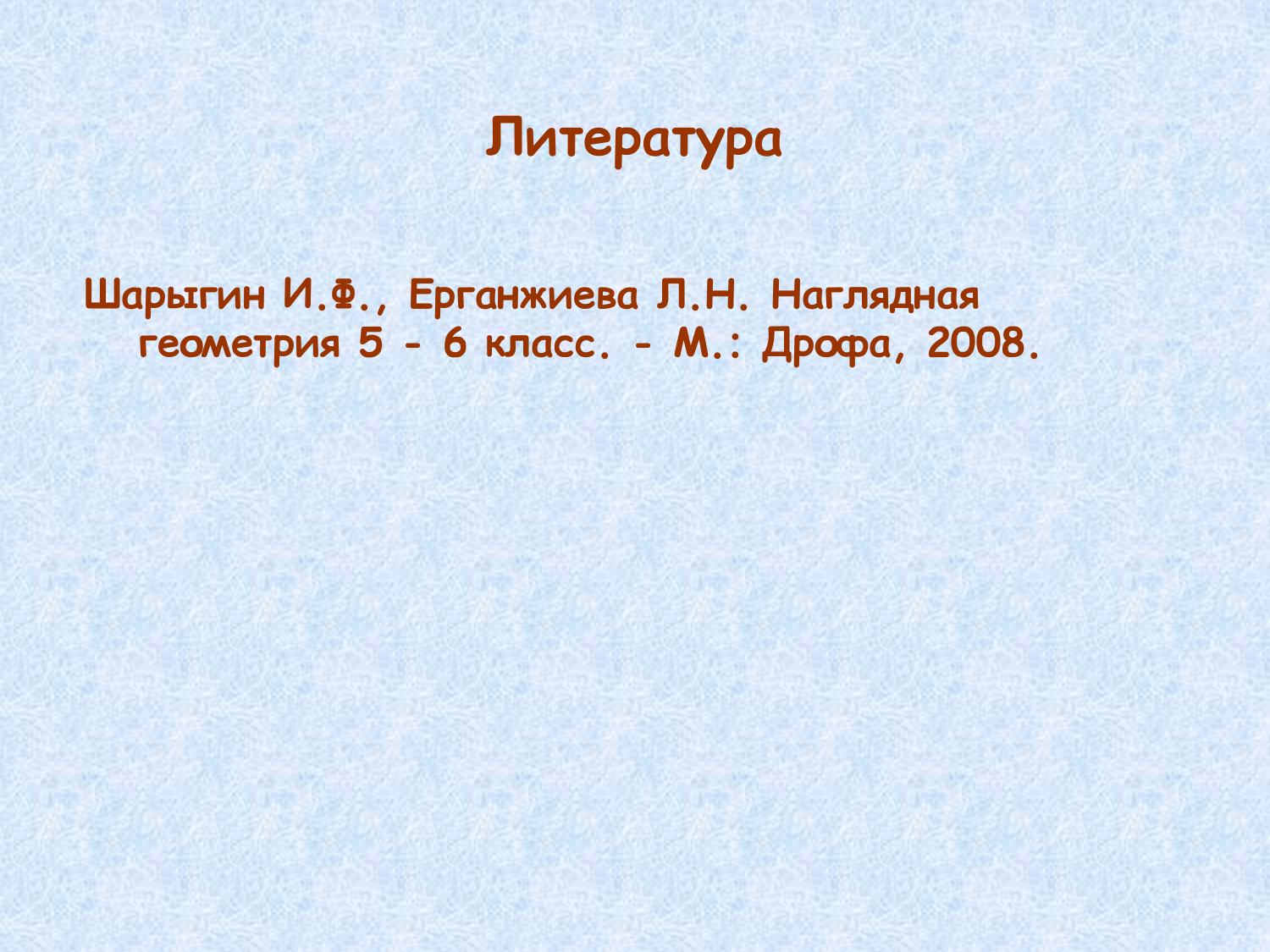

# Литература
Шарыгин И.Ф., Ерганжиева Л.Н. Наглядная геометрия 5 - 6 класс. - М.: Дрофа, 2008.